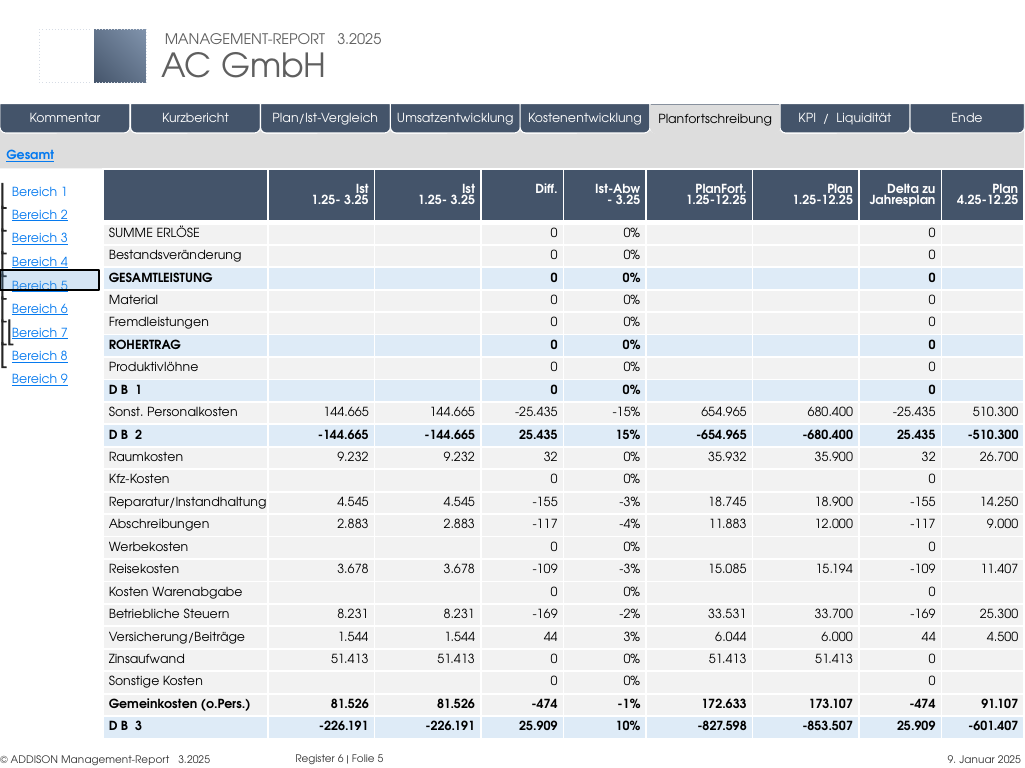

|  |  |  |  |  |  |
| --- | --- | --- | --- | --- | --- |
Eigene Folien
|  | Ist 1.25- 3.25 | Ist 1.25- 3.25 | Diff. | Ist-Abw - 3.25 | PlanFort. 1.25-12.25 | Plan 1.25-12.25 | Delta zu Jahresplan | Plan 4.25-12.25 |
| --- | --- | --- | --- | --- | --- | --- | --- | --- |
| SUMME ERLÖSE |  |  | 0 | 0% |  |  | 0 |  |
| Bestandsveränderung |  |  | 0 | 0% |  |  | 0 |  |
| GESAMTLEISTUNG |  |  | 0 | 0% |  |  | 0 |  |
| Material |  |  | 0 | 0% |  |  | 0 |  |
| Fremdleistungen |  |  | 0 | 0% |  |  | 0 |  |
| ROHERTRAG |  |  | 0 | 0% |  |  | 0 |  |
| Produktivlöhne |  |  | 0 | 0% |  |  | 0 |  |
| D B 1 |  |  | 0 | 0% |  |  | 0 |  |
| Sonst. Personalkosten | 144.665 | 144.665 | -25.435 | -15% | 654.965 | 680.400 | -25.435 | 510.300 |
| D B 2 | -144.665 | -144.665 | 25.435 | 15% | -654.965 | -680.400 | 25.435 | -510.300 |
| Raumkosten | 9.232 | 9.232 | 32 | 0% | 35.932 | 35.900 | 32 | 26.700 |
| Kfz-Kosten |  |  | 0 | 0% |  |  | 0 |  |
| Reparatur/Instandhaltung | 4.545 | 4.545 | -155 | -3% | 18.745 | 18.900 | -155 | 14.250 |
| Abschreibungen | 2.883 | 2.883 | -117 | -4% | 11.883 | 12.000 | -117 | 9.000 |
| Werbekosten |  |  | 0 | 0% |  |  | 0 |  |
| Reisekosten | 3.678 | 3.678 | -109 | -3% | 15.085 | 15.194 | -109 | 11.407 |
| Kosten Warenabgabe |  |  | 0 | 0% |  |  | 0 |  |
| Betriebliche Steuern | 8.231 | 8.231 | -169 | -2% | 33.531 | 33.700 | -169 | 25.300 |
| Versicherung/Beiträge | 1.544 | 1.544 | 44 | 3% | 6.044 | 6.000 | 44 | 4.500 |
| Zinsaufwand | 51.413 | 51.413 | 0 | 0% | 51.413 | 51.413 | 0 |  |
| Sonstige Kosten |  |  | 0 | 0% |  |  | 0 |  |
| Gemeinkosten (o.Pers.) | 81.526 | 81.526 | -474 | -1% | 172.633 | 173.107 | -474 | 91.107 |
| D B 3 | -226.191 | -226.191 | 25.909 | 10% | -827.598 | -853.507 | 25.909 | -601.407 |

# Register 6 | Folie 5